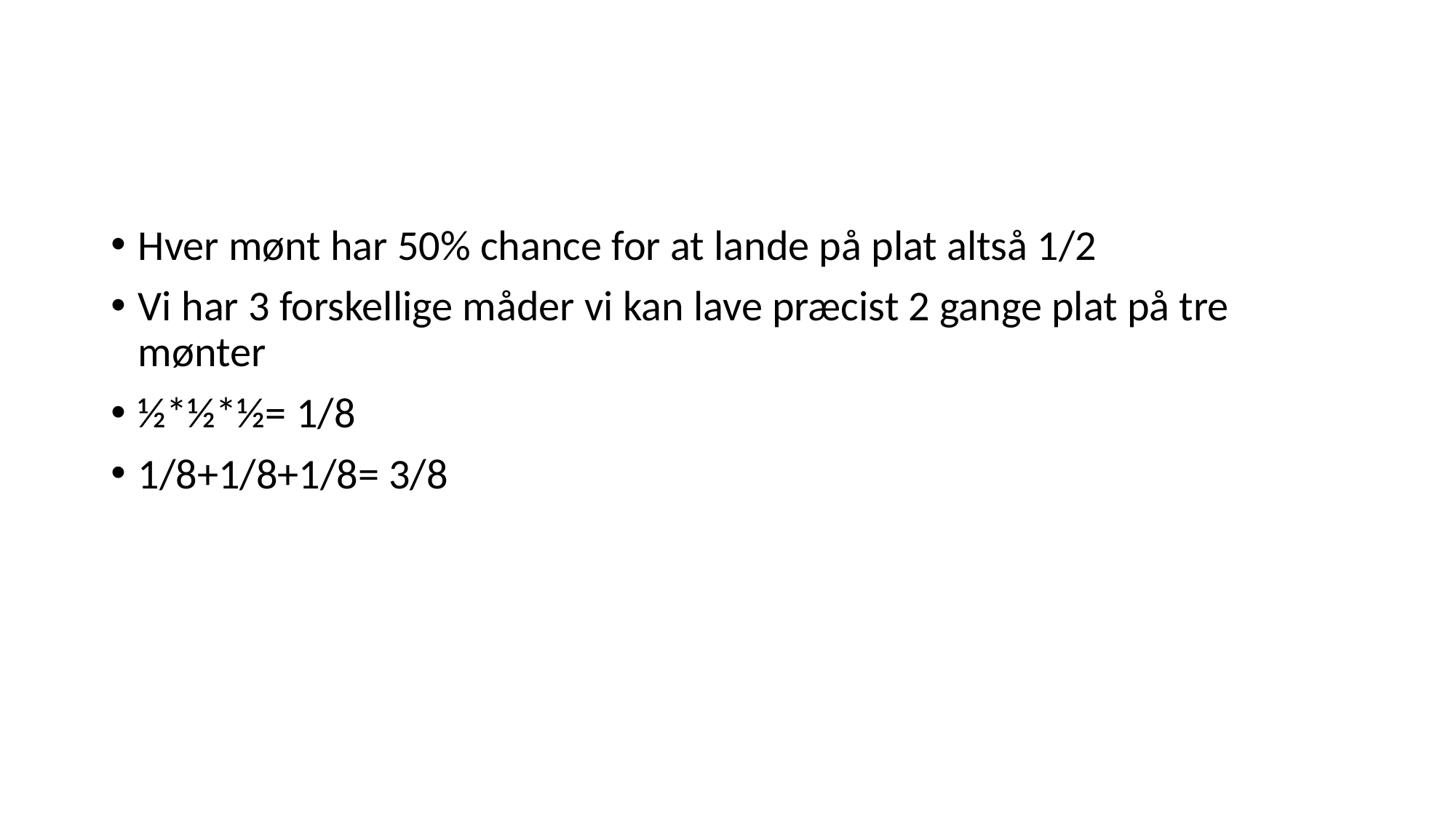

#
Hver mønt har 50% chance for at lande på plat altså 1/2
Vi har 3 forskellige måder vi kan lave præcist 2 gange plat på tre mønter
½*½*½= 1/8
1/8+1/8+1/8= 3/8